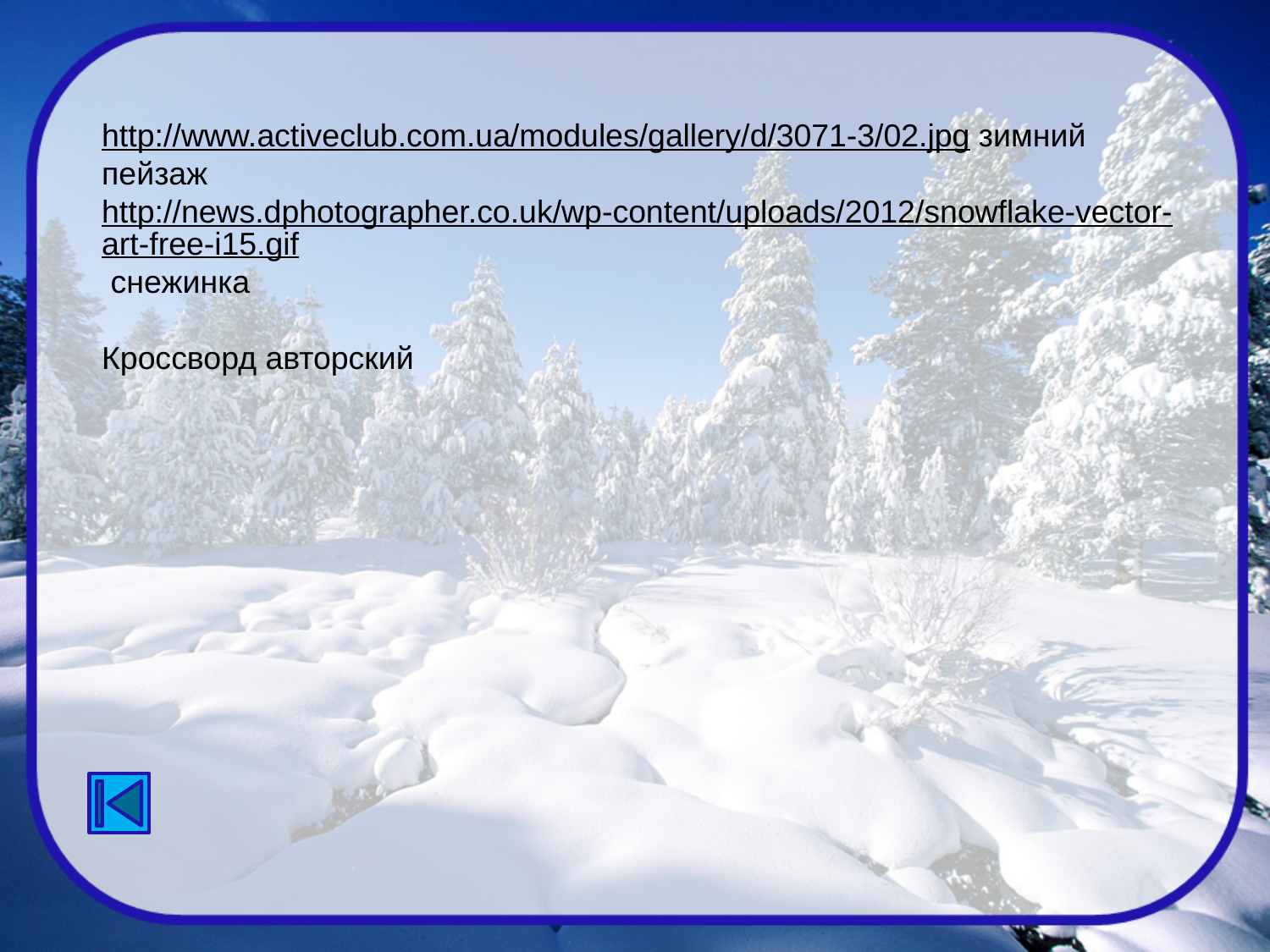

http://www.activeclub.com.ua/modules/gallery/d/3071-3/02.jpg зимний пейзаж
http://news.dphotographer.co.uk/wp-content/uploads/2012/snowflake-vector-art-free-i15.gif снежинка

Кроссворд авторский